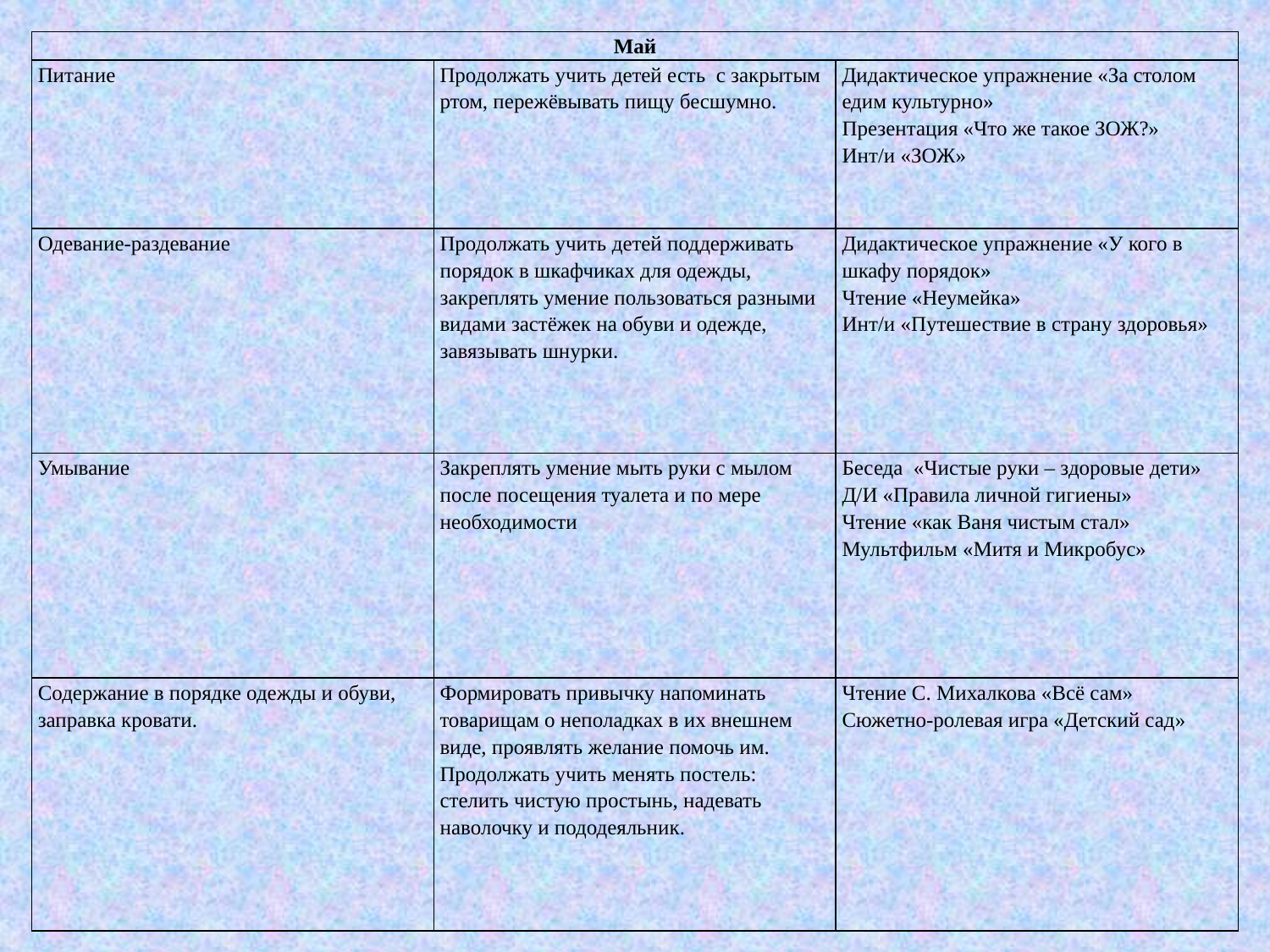

| Май |  |  |
| --- | --- | --- |
| Питание | Продолжать учить детей есть с закрытым ртом, пережёвывать пищу бесшумно. | Дидактическое упражнение «За столом едим культурно» Презентация «Что же такое ЗОЖ?» Инт/и «ЗОЖ» |
| Одевание-раздевание | Продолжать учить детей поддерживать порядок в шкафчиках для одежды, закреплять умение пользоваться разными видами застёжек на обуви и одежде, завязывать шнурки. | Дидактическое упражнение «У кого в шкафу порядок» Чтение «Неумейка» Инт/и «Путешествие в страну здоровья» |
| Умывание | Закреплять умение мыть руки с мылом после посещения туалета и по мере необходимости | Беседа «Чистые руки – здоровые дети» Д/И «Правила личной гигиены» Чтение «как Ваня чистым стал» Мультфильм «Митя и Микробус» |
| Содержание в порядке одежды и обуви, заправка кровати. | Формировать привычку напоминать товарищам о неполадках в их внешнем виде, проявлять желание помочь им. Продолжать учить менять постель: стелить чистую простынь, надевать наволочку и пододеяльник. | Чтение С. Михалкова «Всё сам» Сюжетно-ролевая игра «Детский сад» |